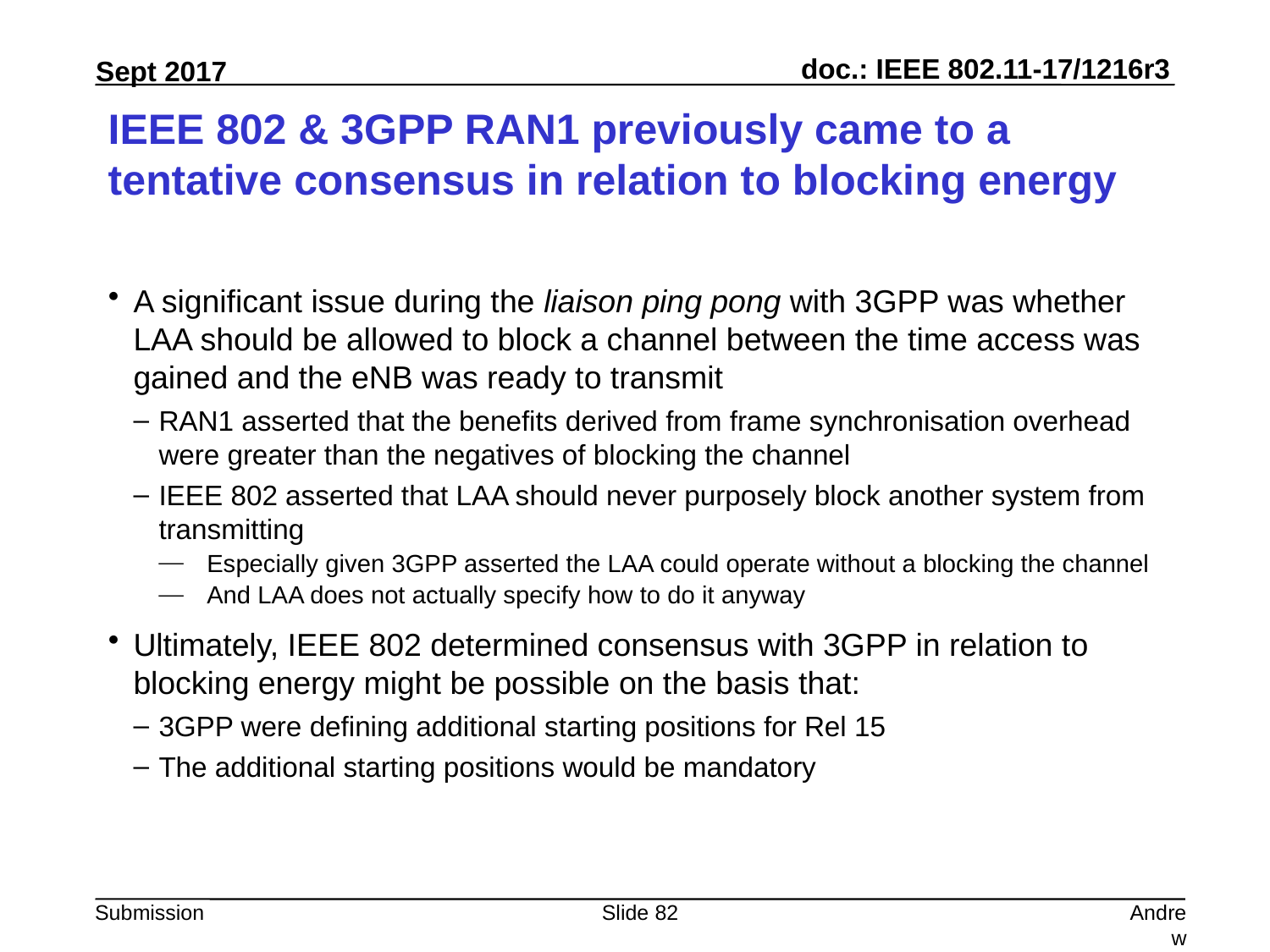

# IEEE 802 & 3GPP RAN1 previously came to a tentative consensus in relation to blocking energy
A significant issue during the liaison ping pong with 3GPP was whether LAA should be allowed to block a channel between the time access was gained and the eNB was ready to transmit
RAN1 asserted that the benefits derived from frame synchronisation overhead were greater than the negatives of blocking the channel
IEEE 802 asserted that LAA should never purposely block another system from transmitting
Especially given 3GPP asserted the LAA could operate without a blocking the channel
And LAA does not actually specify how to do it anyway
Ultimately, IEEE 802 determined consensus with 3GPP in relation to blocking energy might be possible on the basis that:
3GPP were defining additional starting positions for Rel 15
The additional starting positions would be mandatory

Slide 82
Andrew Myles, Cisco